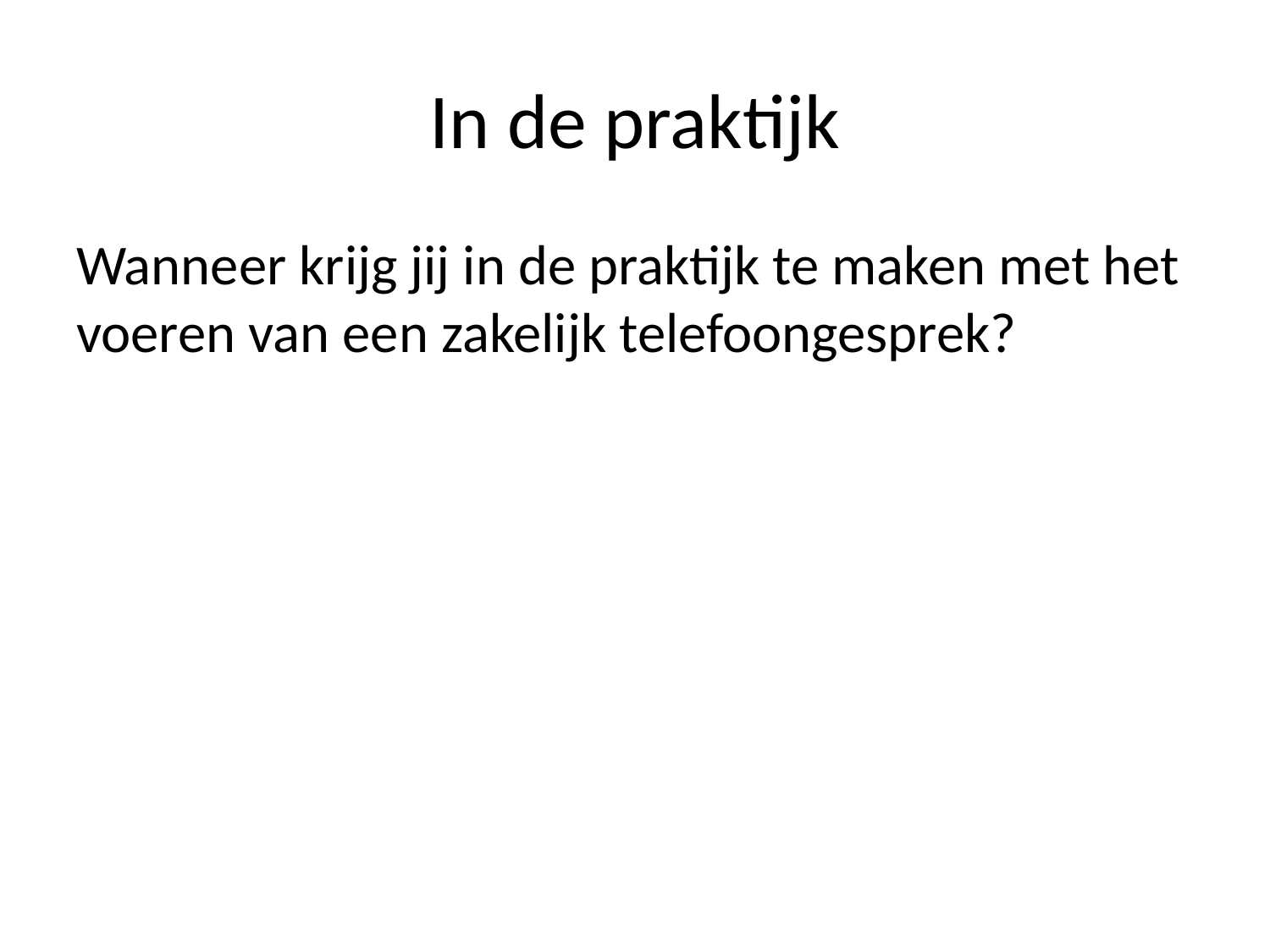

# In de praktijk
Wanneer krijg jij in de praktijk te maken met het voeren van een zakelijk telefoongesprek?